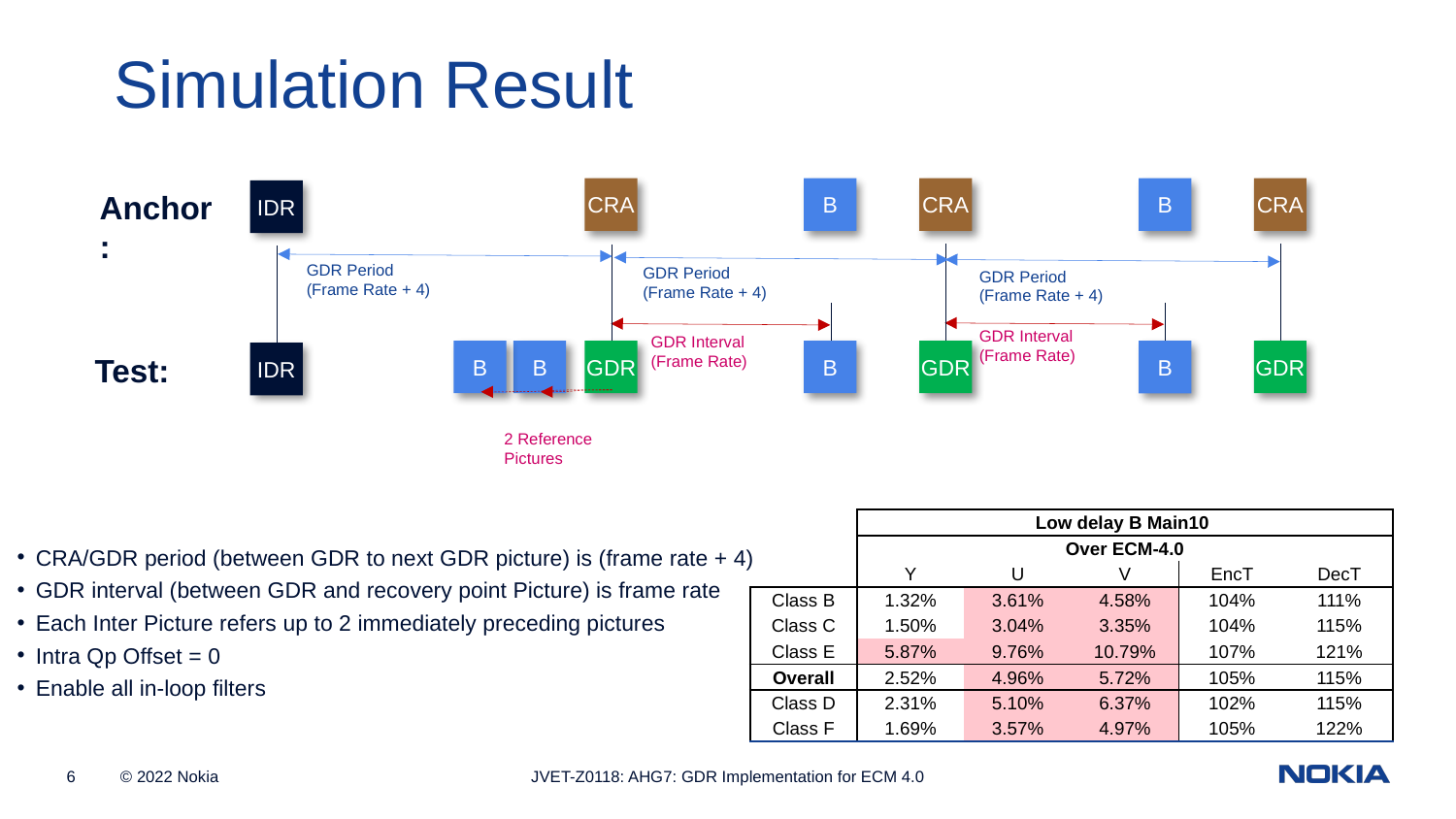

Simulation Result
CRA
B
CRA
CRA
B
Anchor:
IDR
GDR Period
(Frame Rate + 4)
GDR Period
(Frame Rate + 4)
GDR Period
(Frame Rate + 4)
GDR Interval
(Frame Rate)
GDR Interval
(Frame Rate)
B
B
GDR
B
GDR
GDR
B
IDR
Test:
2 Reference
Pictures
|  | Low delay B Main10 |  |  |  |  |
| --- | --- | --- | --- | --- | --- |
|  | Over ECM-4.0 |  |  |  |  |
|  | Y | U | V | EncT | DecT |
| Class B | 1.32% | 3.61% | 4.58% | 104% | 111% |
| Class C | 1.50% | 3.04% | 3.35% | 104% | 115% |
| Class E | 5.87% | 9.76% | 10.79% | 107% | 121% |
| Overall | 2.52% | 4.96% | 5.72% | 105% | 115% |
| Class D | 2.31% | 5.10% | 6.37% | 102% | 115% |
| Class F | 1.69% | 3.57% | 4.97% | 105% | 122% |
CRA/GDR period (between GDR to next GDR picture) is (frame rate + 4)
GDR interval (between GDR and recovery point Picture) is frame rate
Each Inter Picture refers up to 2 immediately preceding pictures
Intra Qp Offset = 0
Enable all in-loop filters

JVET-Z0118: AHG7: GDR Implementation for ECM 4.0